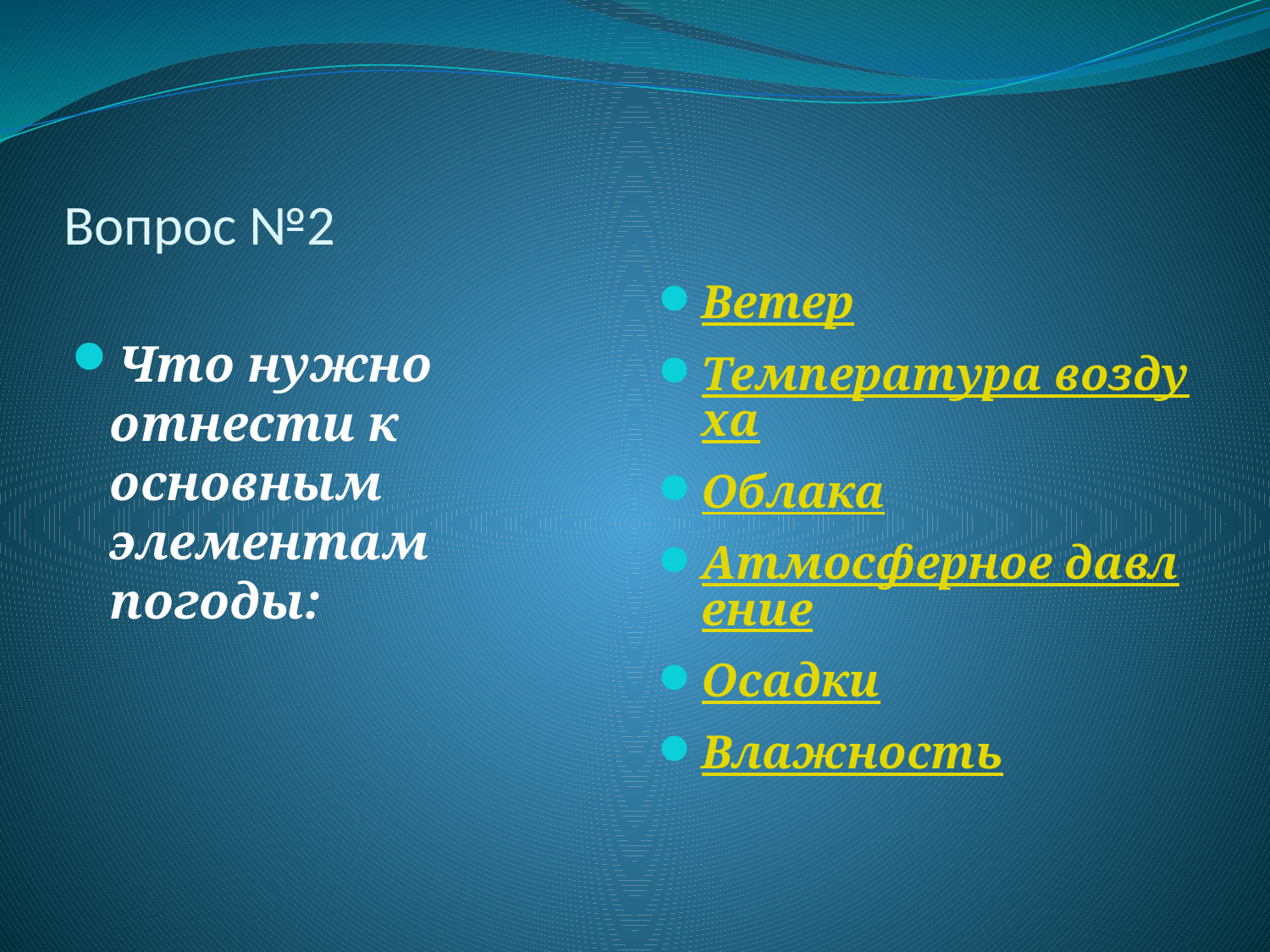

# Вопрос №2

Что нужно отнести к основным элементам погоды:

Ветер
Температура воздуха
Облака
Атмосферное давление
Осадки
Влажность